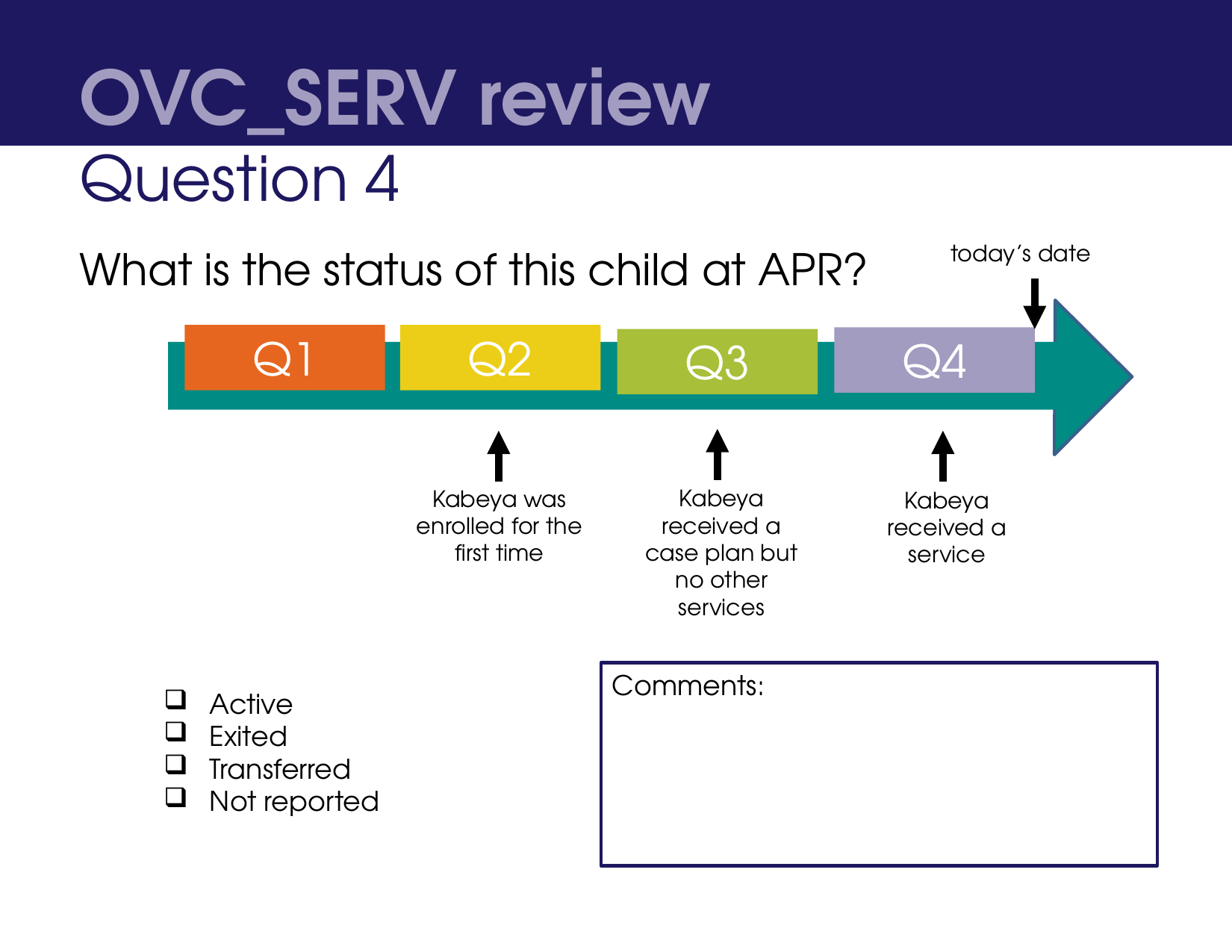

# OVC_SERV review
Question 4
What is the status of this child at APR?
today’s date
Kabeya received a case plan but no other services
Kabeya was enrolled for the first time
Kabeya received a service

Q1

Q2
Q4
Q3

Active
Exited
Transferred
Not reported

Comments: